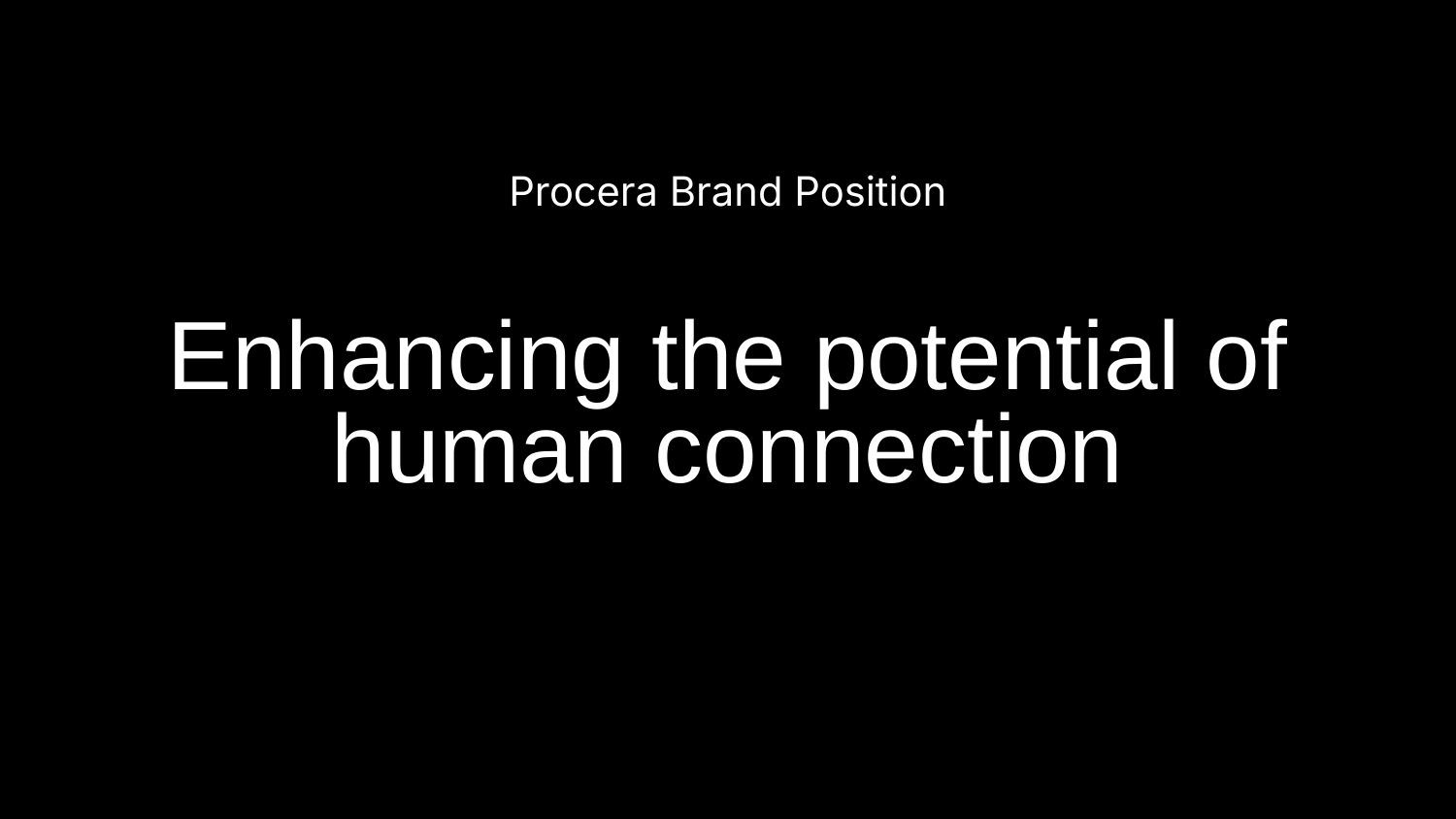

Procera Brand Position
Enhancing the potential of human connection